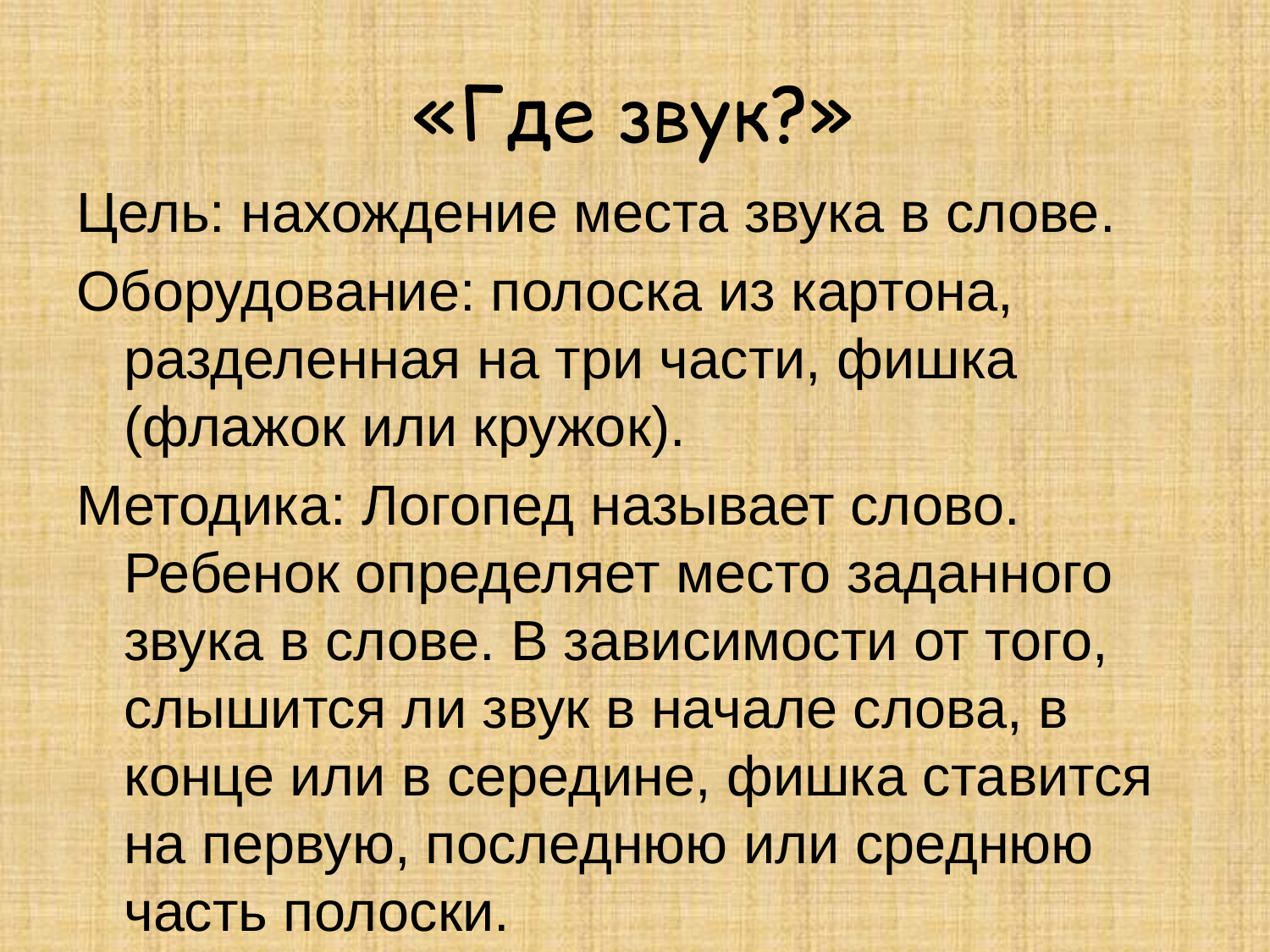

# «Где звук?»
Цель: нахождение места звука в слове.
Оборудование: полоска из картона, разделенная на три части, фишка (флажок или кружок).
Методика: Логопед называет слово. Ребенок определяет место заданного звука в слове. В зависимости от того, слышится ли звук в начале слова, в конце или в середине, фишка ставится на первую, последнюю или среднюю часть полоски.